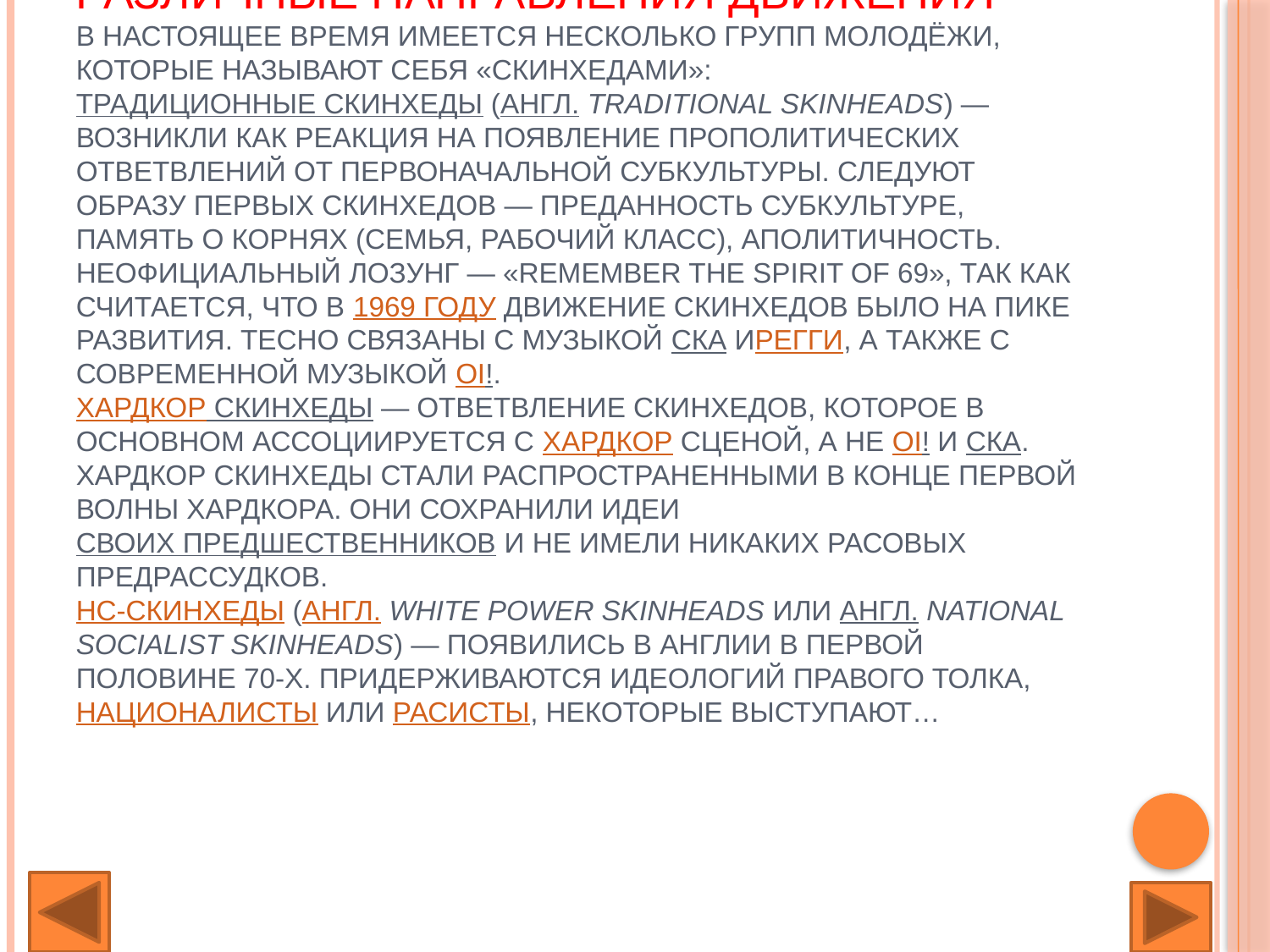

# Различные направления движения В настоящее время имеется несколько групп молодёжи, которые называют себя «скинхедами»: Традиционные скинхеды (англ. Traditional Skinheads) — возникли как реакция на появление прополитических ответвлений от первоначальной субкультуры. Следуют образу первых скинхедов — преданность субкультуре, память о корнях (семья, рабочий класс), аполитичность. Неофициальный лозунг — «Remember the Spirit of 69», так как считается, что в 1969 году движение скинхедов было на пике развития. Тесно связаны с музыкой ска ирегги, а также с современной музыкой Oi!. Хардкор скинхеды — ответвление скинхедов, которое в основном ассоциируется с хардкор сценой, а не Oi! и ска. Хардкор скинхеды стали распространенными в конце первой волны хардкора. Они сохранили идеи своих предшественников и не имели никаких расовых предрассудков. НС-скинхеды (англ. White Power skinheads или англ. National Socialist skinheads) — появились в Англии в первой половине 70-х. Придерживаются идеологий правого толка, националисты или расисты, некоторые выступают…